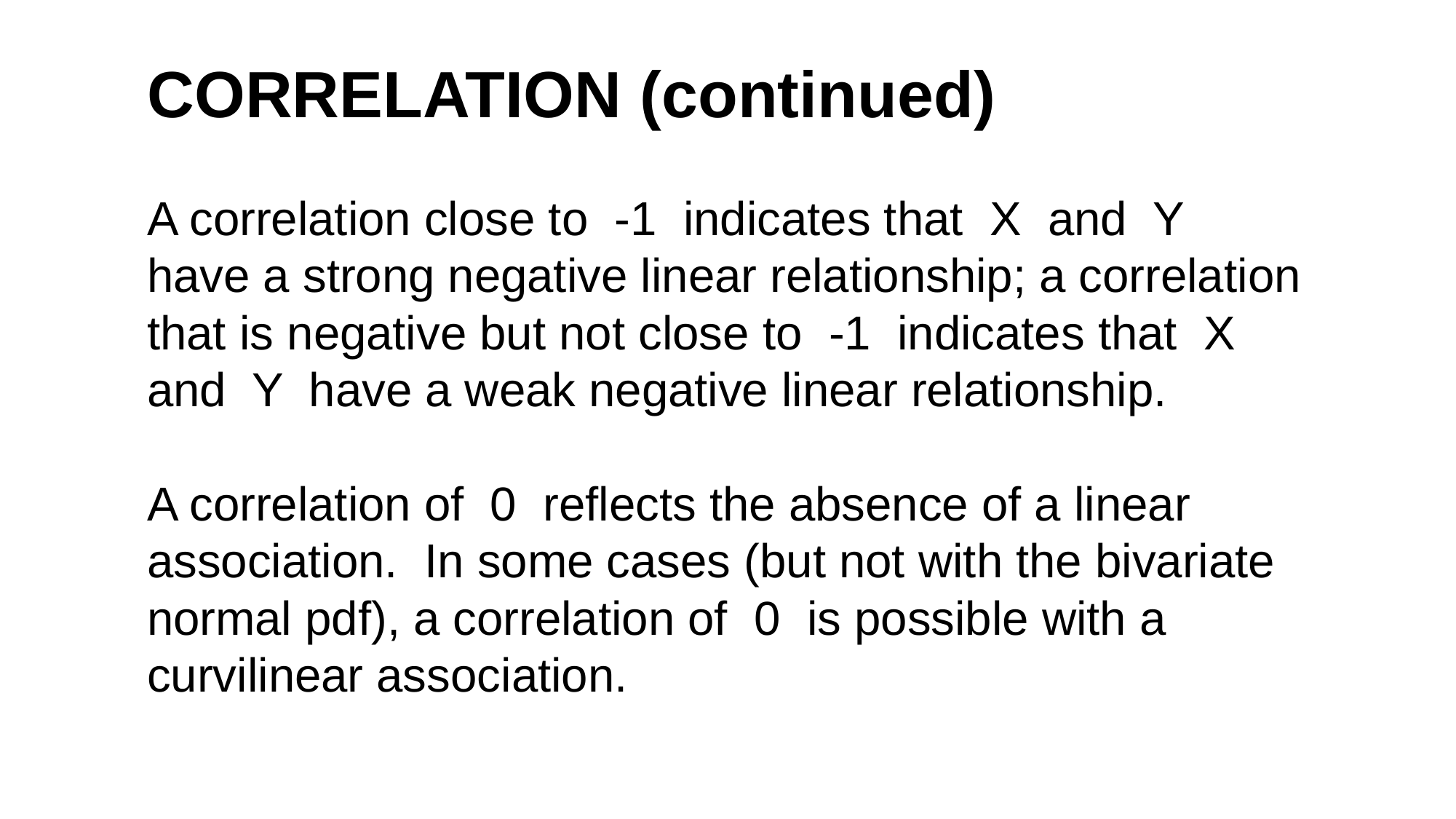

#
CORRELATION (continued)

A correlation close to  -1  indicates that  X  and  Y  have a strong negative linear relationship; a correlation that is negative but not close to  -1  indicates that  X  and  Y  have a weak negative linear relationship.

A correlation of  0  reflects the absence of a linear association.  In some cases (but not with the bivariate normal pdf), a correlation of  0  is possible with a curvilinear association.